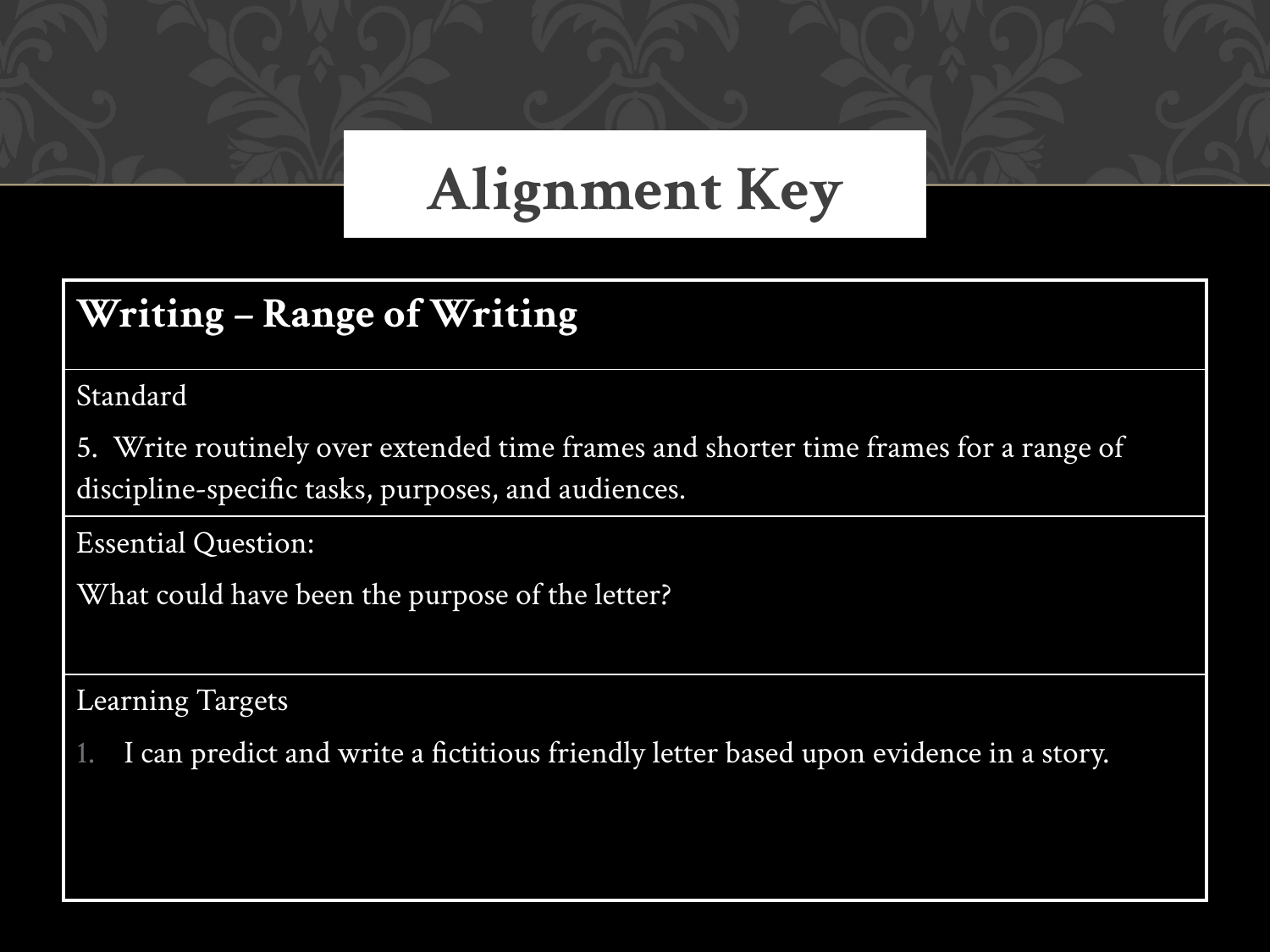

# Alignment Key
| Writing – Range of Writing |
| --- |
| Standard 5. Write routinely over extended time frames and shorter time frames for a range of discipline-specific tasks, purposes, and audiences. |
| Essential Question: What could have been the purpose of the letter? |
| Learning Targets I can predict and write a fictitious friendly letter based upon evidence in a story. |